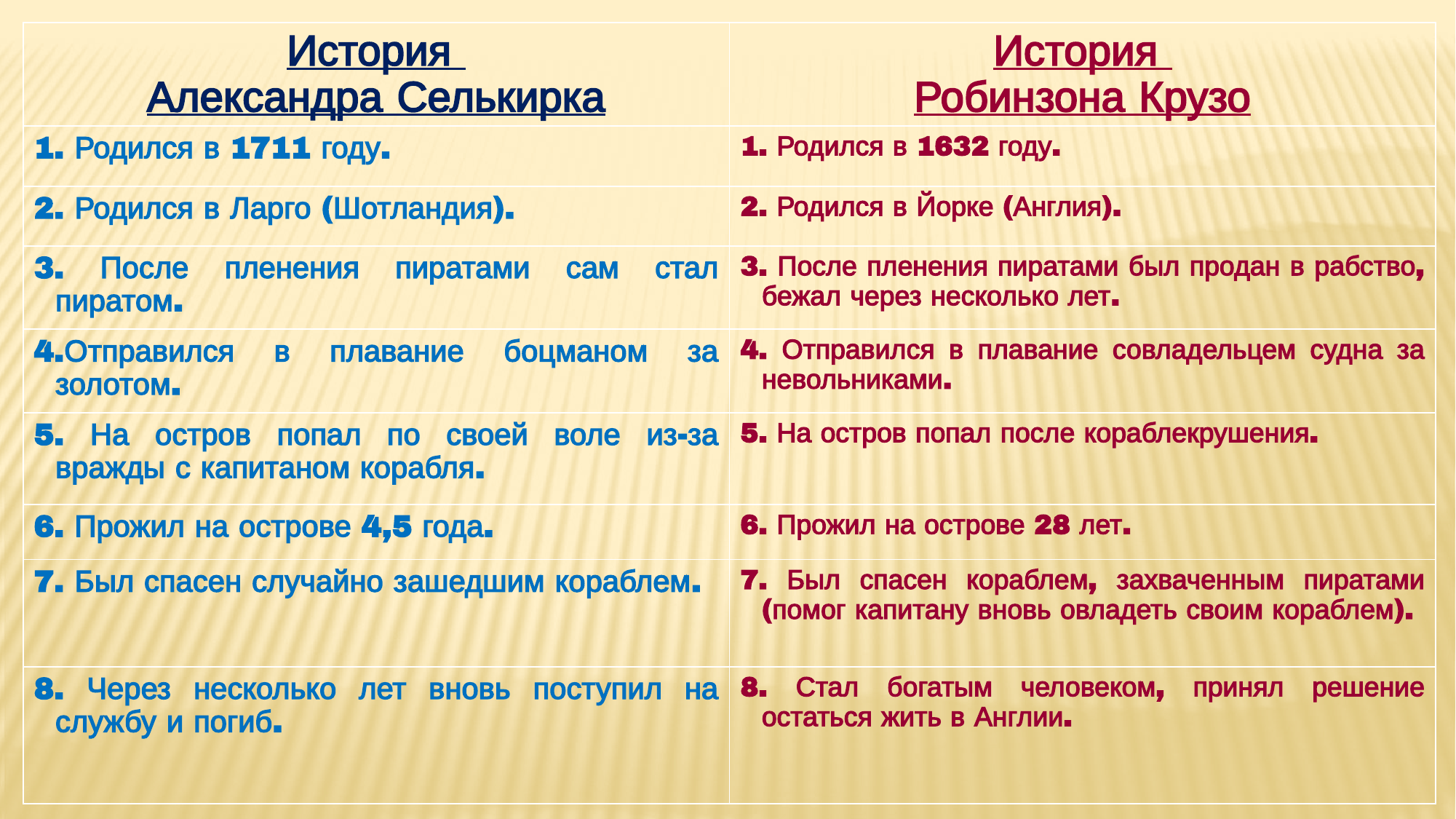

| История Александра Селькирка | История Робинзона Крузо |
| --- | --- |
| 1. Родился в 1711 году. | 1. Родился в 1632 году. |
| 2. Родился в Ларго (Шотландия). | 2. Родился в Йорке (Англия). |
| 3. После пленения пиратами сам стал пиратом. | 3. После пленения пиратами был продан в рабство, бежал через несколько лет. |
| 4.Отправился в плавание боцманом за золотом. | 4. Отправился в плавание совладельцем судна за невольниками. |
| 5. На остров попал по своей воле из-за вражды с капитаном корабля. | 5. На остров попал после кораблекрушения. |
| 6. Прожил на острове 4,5 года. | 6. Прожил на острове 28 лет. |
| 7. Был спасен случайно зашедшим кораблем. | 7. Был спасен кораблем, захваченным пиратами (помог капитану вновь овладеть своим кораблем). |
| 8. Через несколько лет вновь поступил на службу и погиб. | 8. Стал богатым человеком, принял решение остаться жить в Англии. |